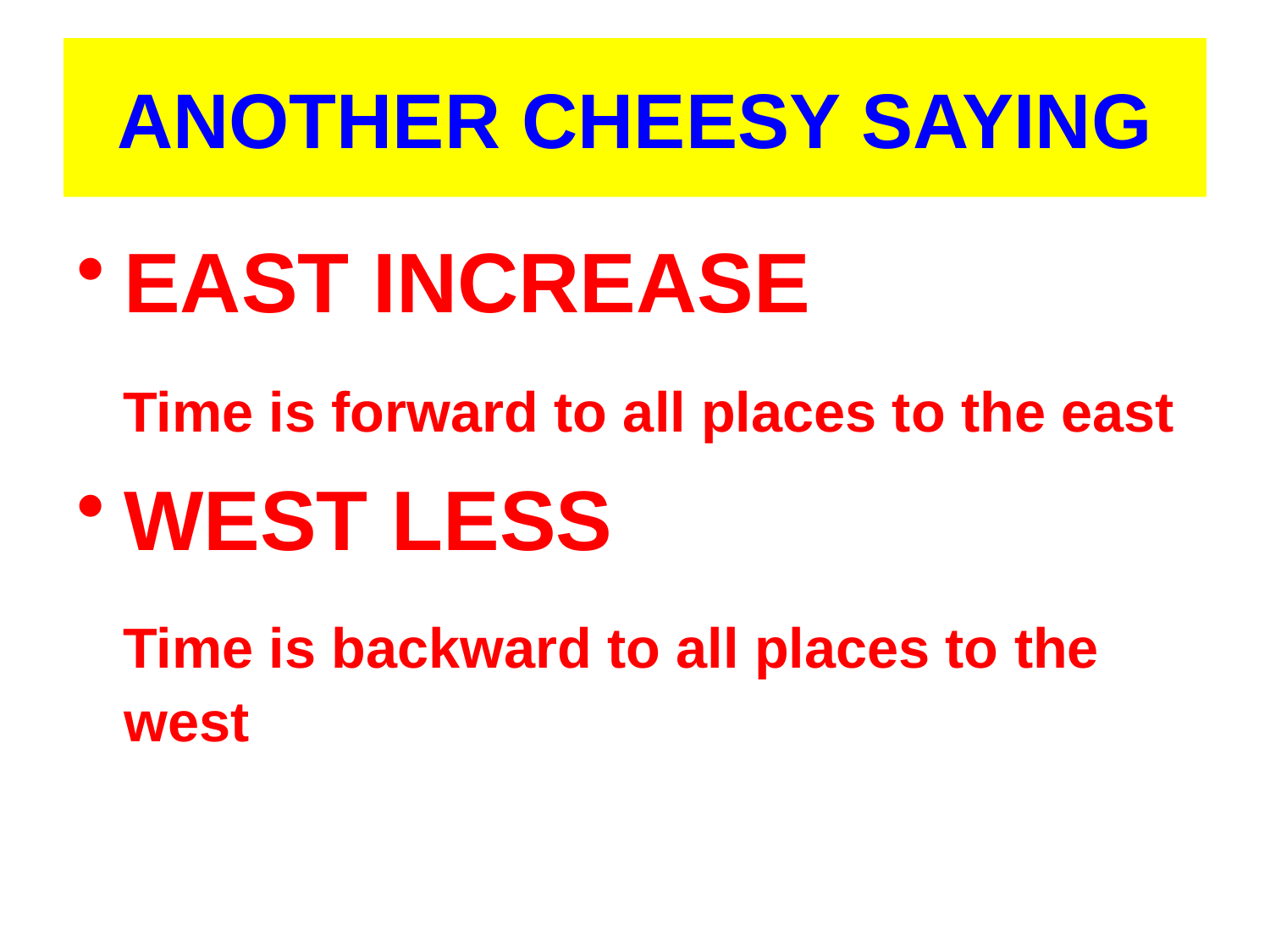

# ANOTHER CHEESY SAYING
EAST INCREASE
  Time is forward to all places to the east
WEST LESS
  Time is backward to all places to the west